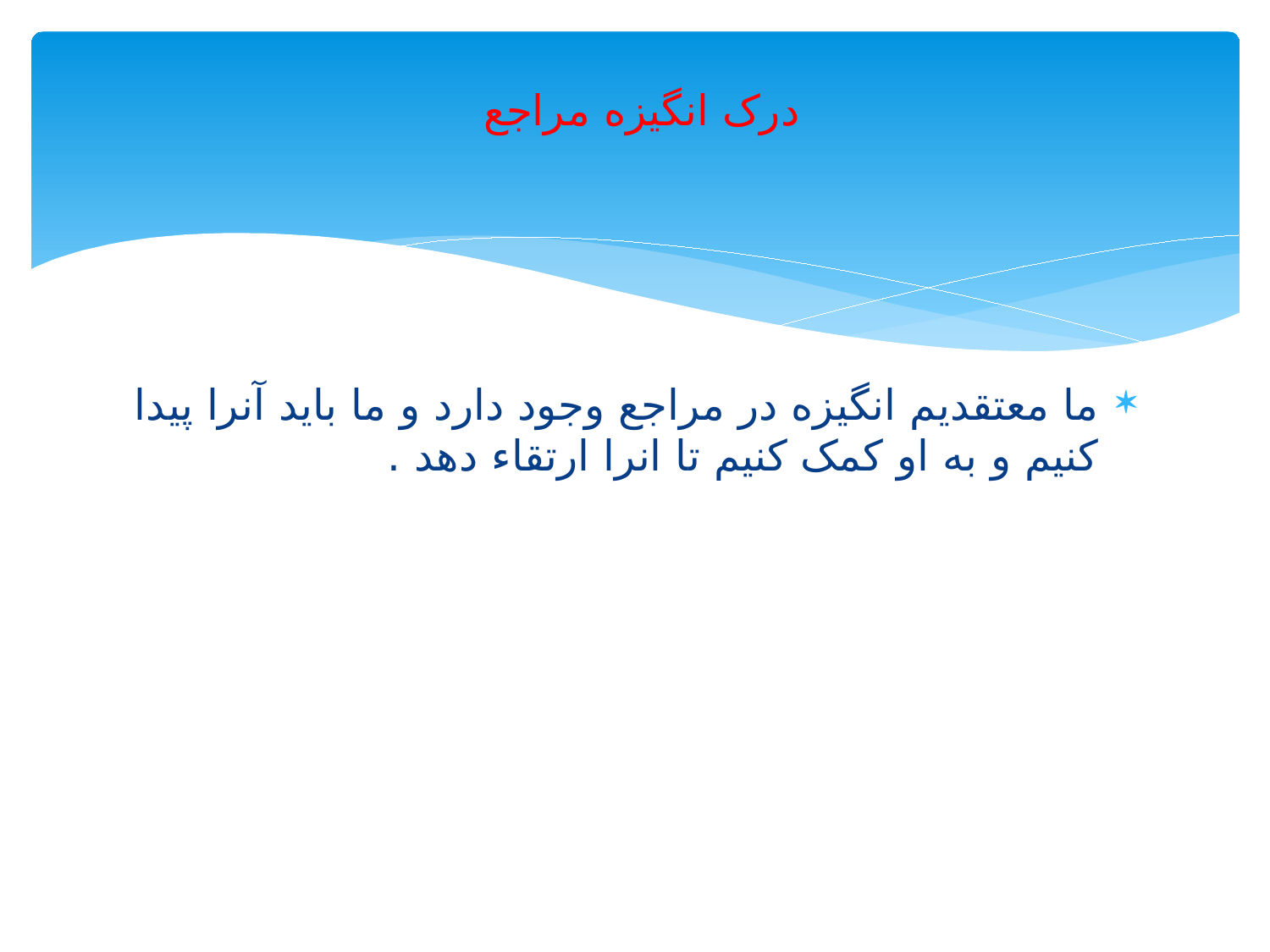

# درک انگیزه مراجع
ما معتقدیم انگیزه در مراجع وجود دارد و ما باید آنرا پیدا کنیم و به او کمک کنیم تا انرا ارتقاء دهد .